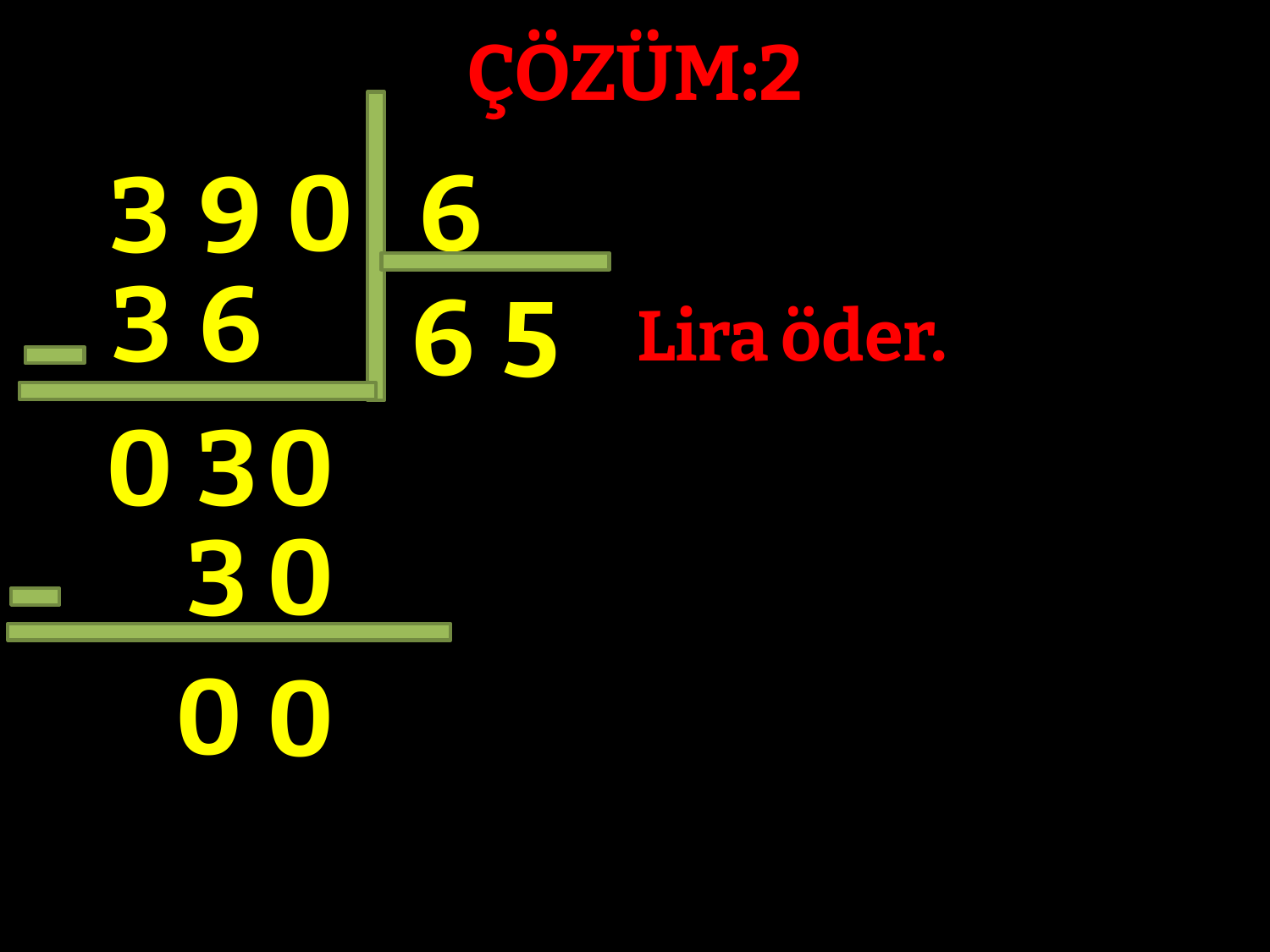

ÇÖZÜM:2
6
0
9
3

3
6
6
5
Lira öder.
#

0
3
0
0
3

0
0